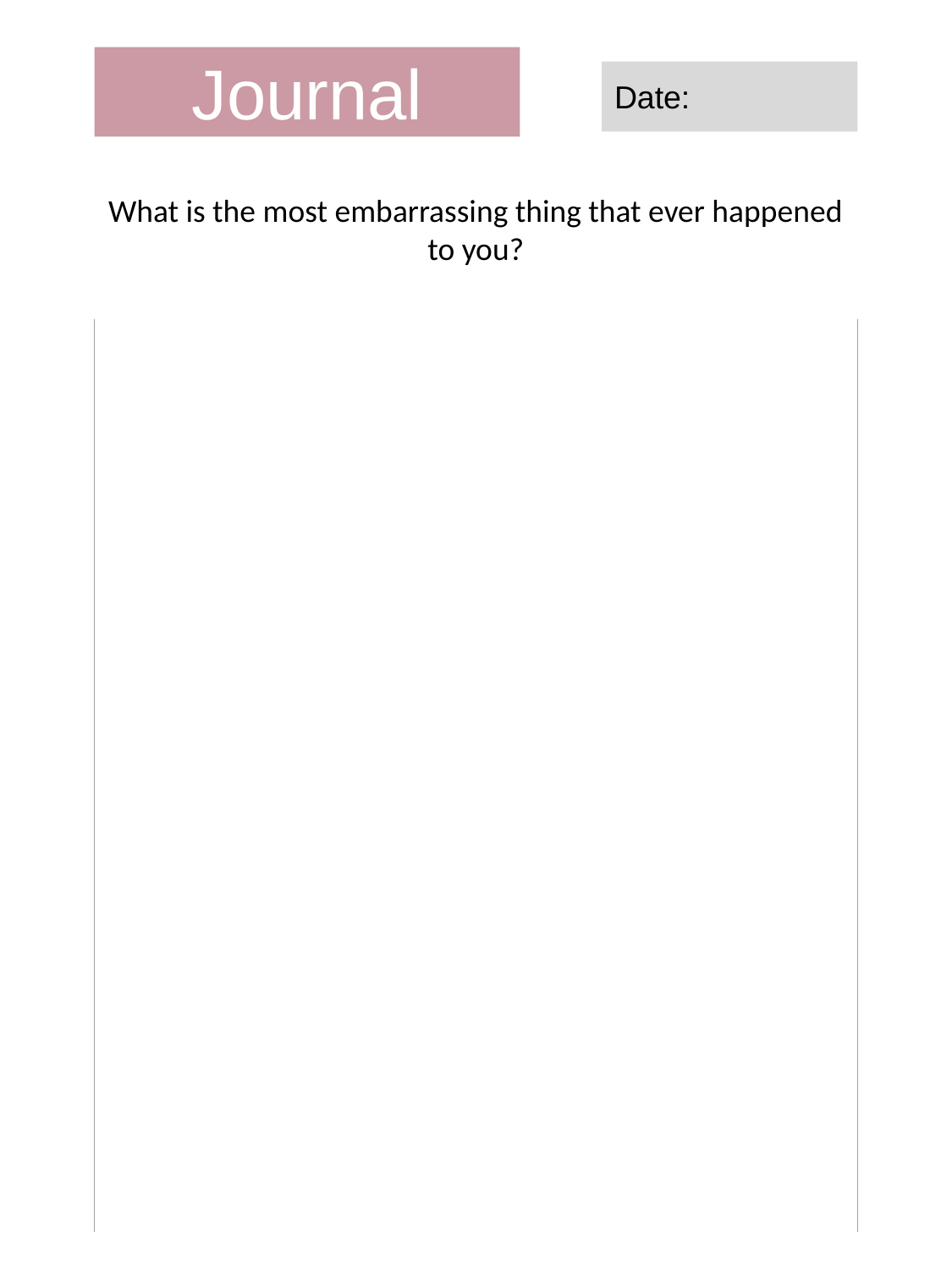

Journal

Date:
What is the most embarrassing thing that ever happened to you?
|  |
| --- |
|  |
|  |
|  |
|  |
|  |
|  |
|  |
|  |
|  |
|  |
|  |
|  |
|  |
|  |
|  |
|  |
|  |
|  |
|  |
|  |
|  |